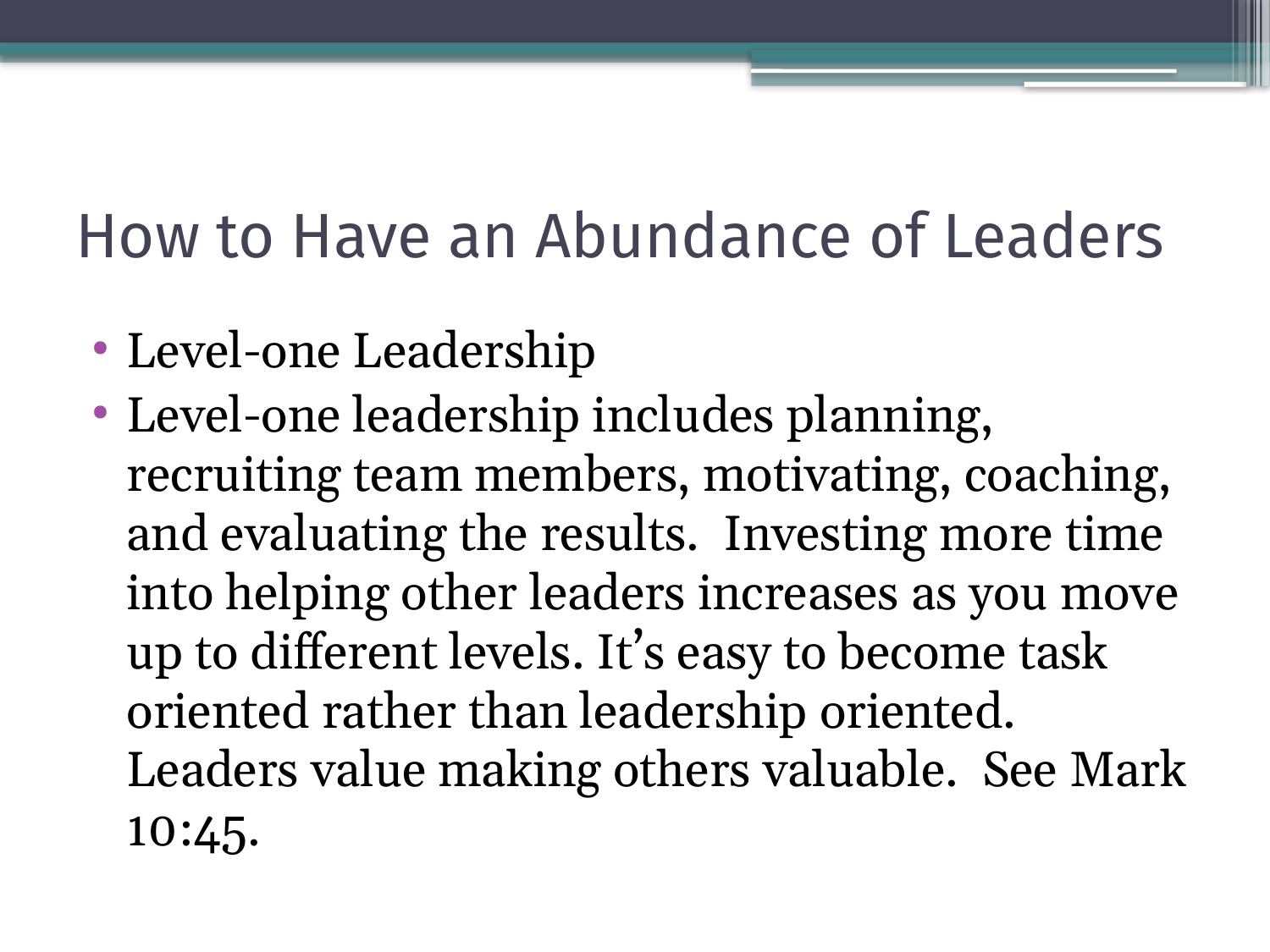

# How to Have an Abundance of Leaders
Level-one Leadership
Level-one leadership includes planning, recruiting team members, motivating, coaching, and evaluating the results.  Investing more time into helping other leaders increases as you move up to different levels. It’s easy to become task oriented rather than leadership oriented.  Leaders value making others valuable.  See Mark 10:45.